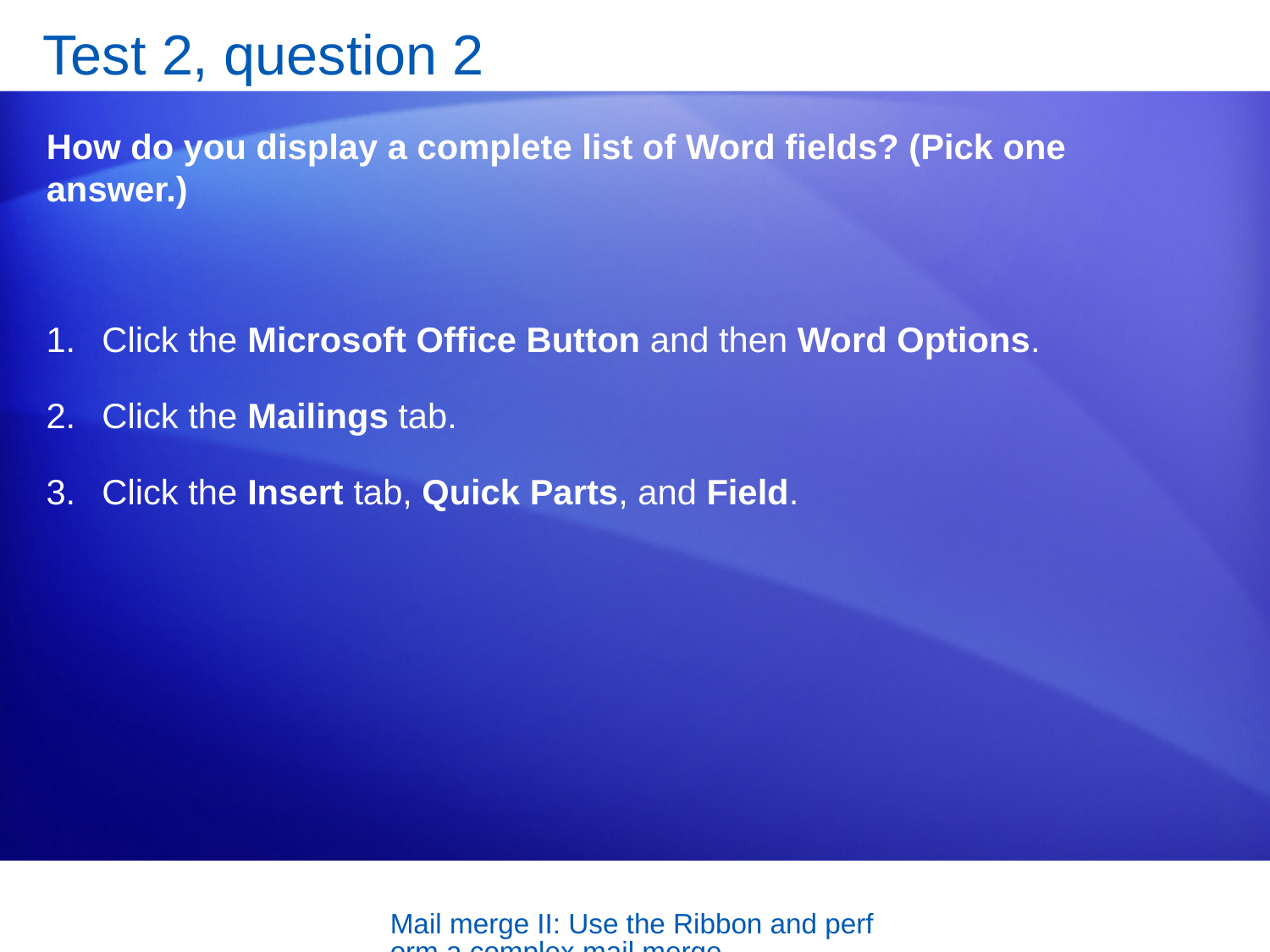

# Test 2, question 2
How do you display a complete list of Word fields? (Pick one answer.)
Click the Microsoft Office Button and then Word Options.
Click the Mailings tab.
Click the Insert tab, Quick Parts, and Field.
Mail merge II: Use the Ribbon and perform a complex mail merge